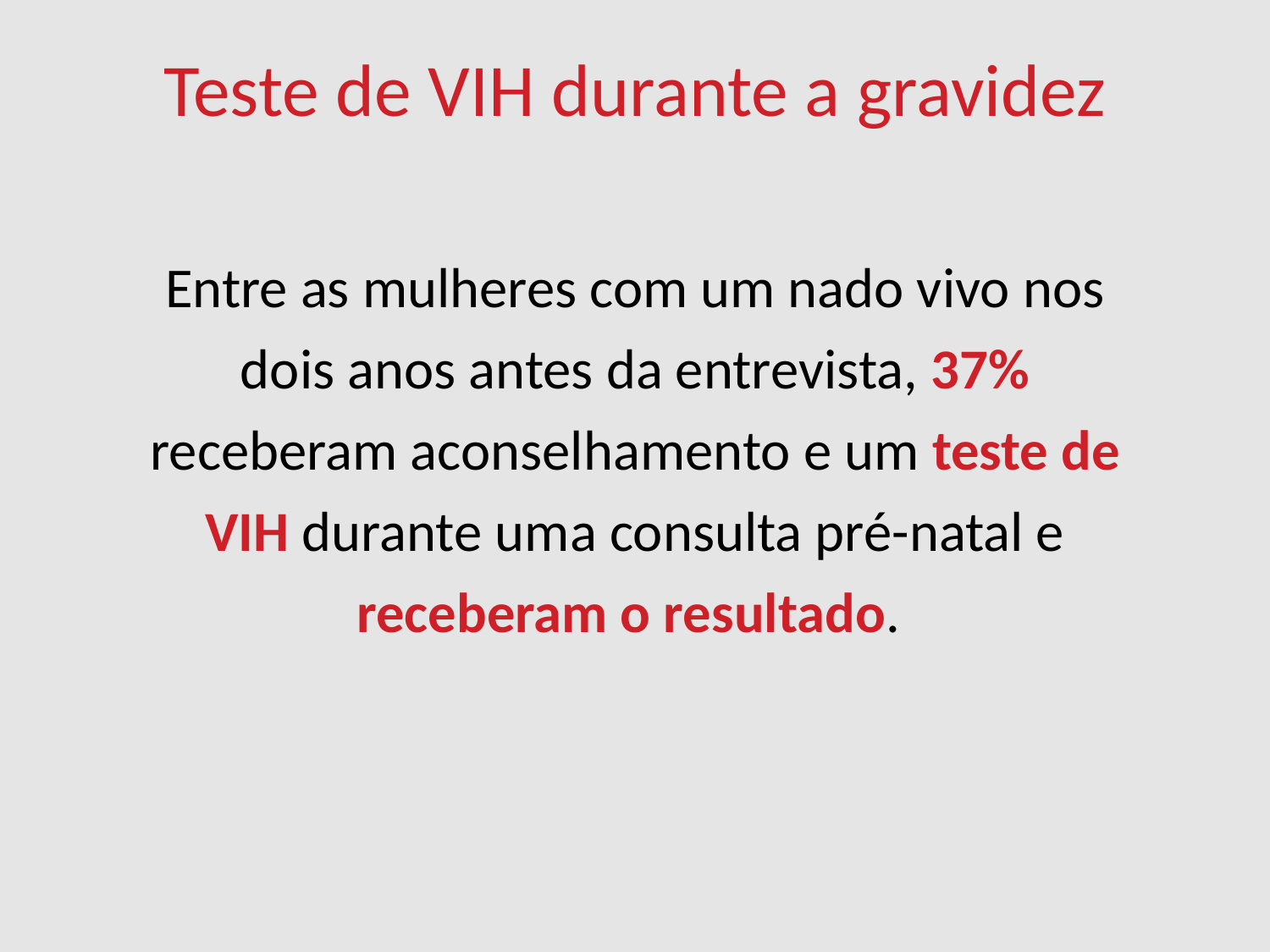

Teste de VIH durante a gravidez
Entre as mulheres com um nado vivo nos dois anos antes da entrevista, 37% receberam aconselhamento e um teste de VIH durante uma consulta pré-natal e receberam o resultado.